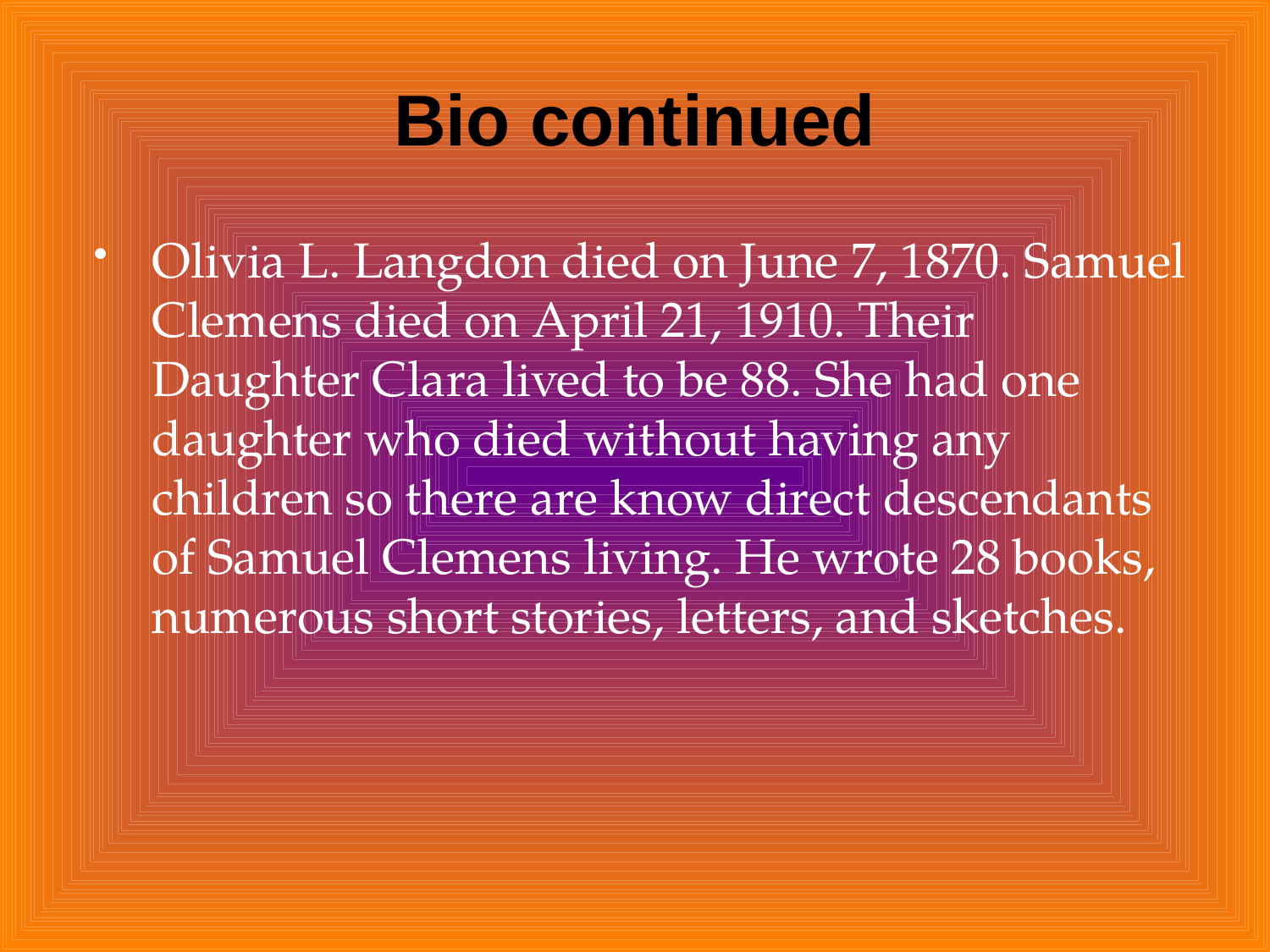

# Bio continued
Olivia L. Langdon died on June 7, 1870. Samuel Clemens died on April 21, 1910. Their Daughter Clara lived to be 88. She had one daughter who died without having any children so there are know direct descendants of Samuel Clemens living. He wrote 28 books, numerous short stories, letters, and sketches.